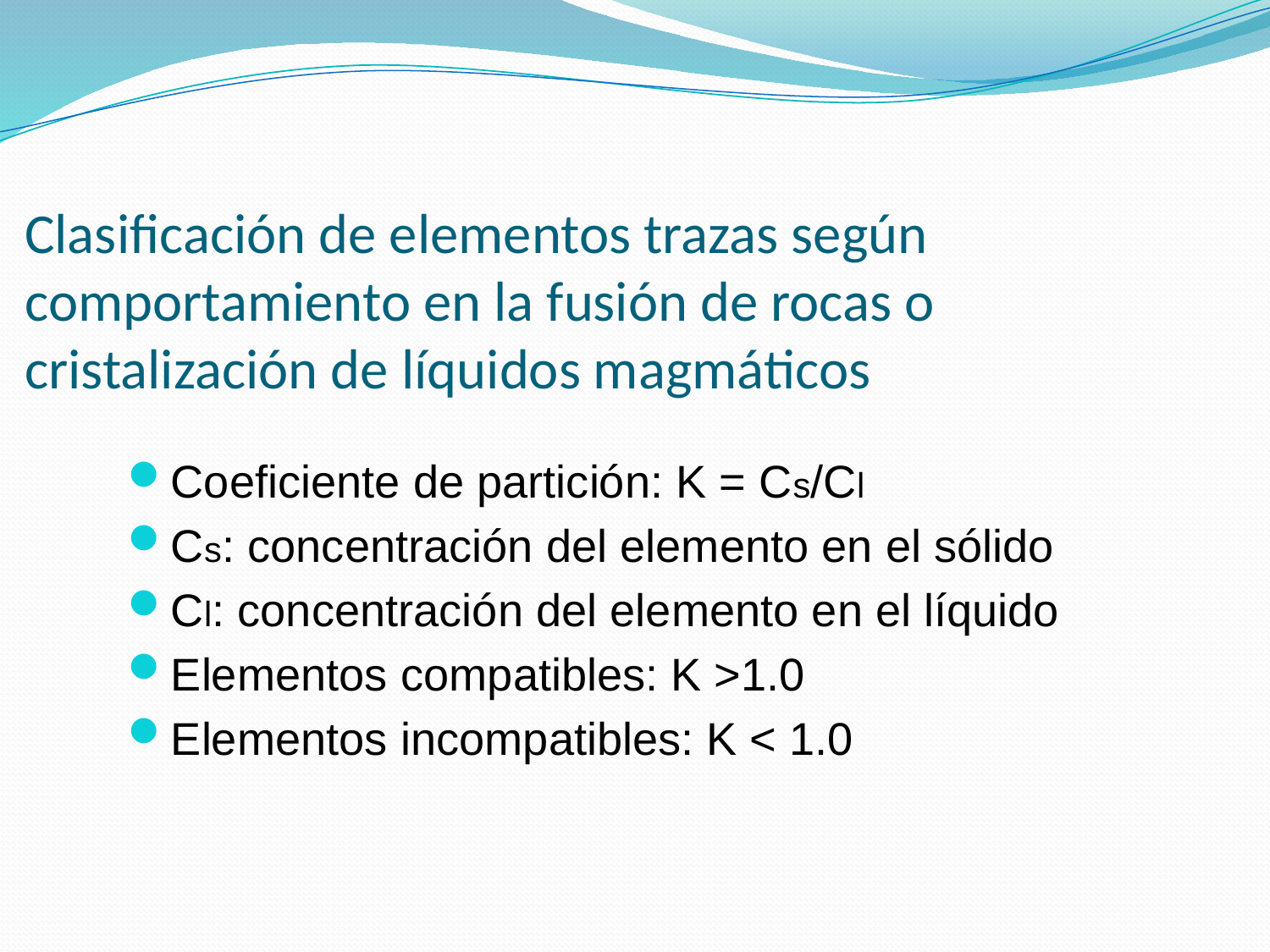

# Clasificación de elementos trazas según comportamiento en la fusión de rocas o cristalización de líquidos magmáticos
Coeficiente de partición: K = Cs/Cl
Cs: concentración del elemento en el sólido
Cl: concentración del elemento en el líquido
Elementos compatibles: K >1.0
Elementos incompatibles: K < 1.0